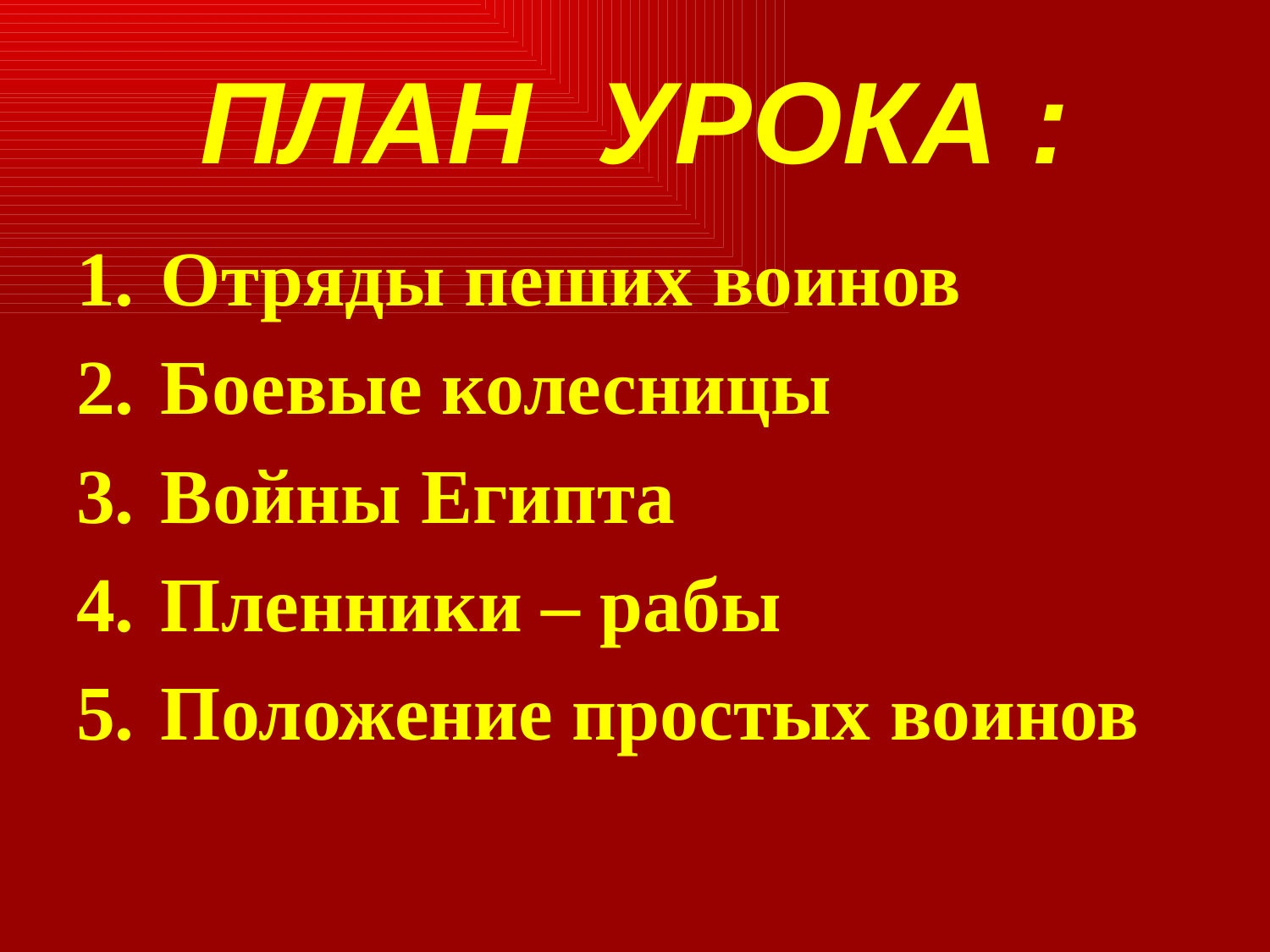

# ПЛАН  УРОКА :
Отряды пеших воинов
Боевые колесницы
Войны Египта
Пленники – рабы
Положение простых воинов